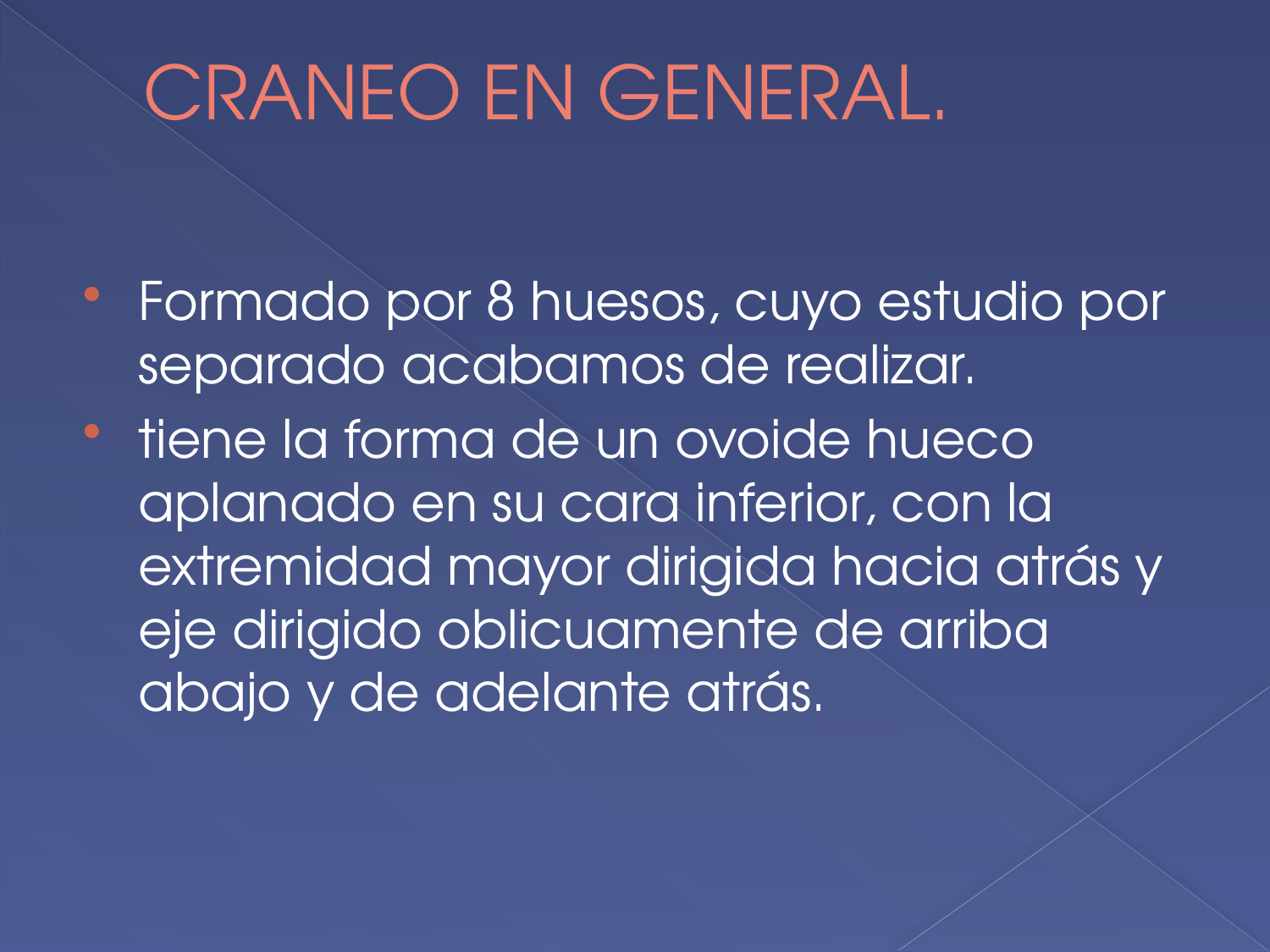

# CRANEO EN GENERAL.
Formado por 8 huesos, cuyo estudio por separado acabamos de realizar.
tiene la forma de un ovoide hueco aplanado en su cara inferior, con la extremidad mayor dirigida hacia atrás y eje dirigido oblicuamente de arriba abajo y de adelante atrás.